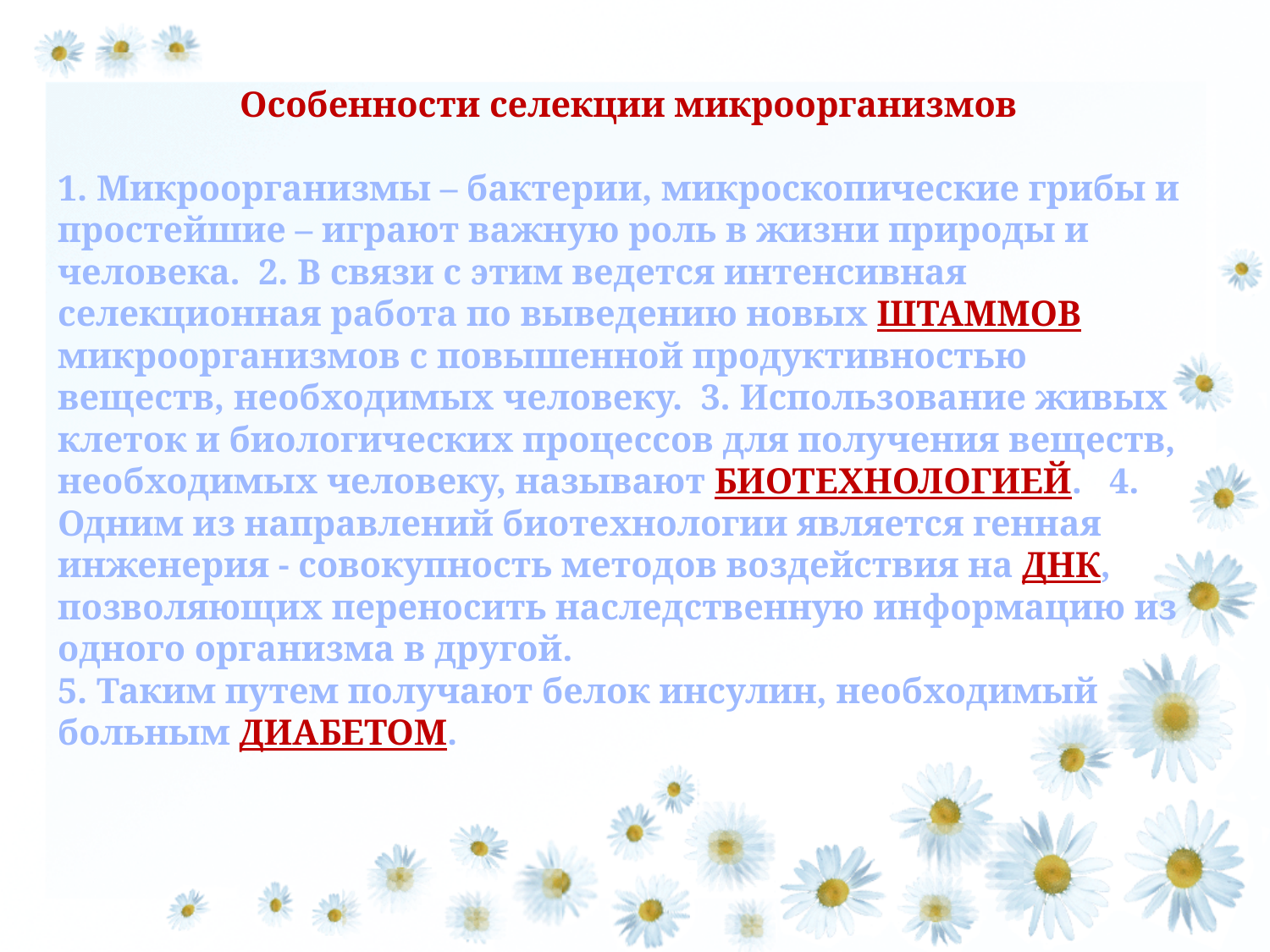

# Особенности селекции микроорганизмов 1. Микроорганизмы – бактерии, микроскопические грибы и простейшие – играют важную роль в жизни природы и человека.  2. В связи с этим ведется интенсивная селекционная работа по выведению новых ШТАММОВ микроорганизмов с повышенной продуктивностью веществ, необходимых человеку.  3. Использование живых клеток и биологических процессов для получения веществ, необходимых человеку, называют БИОТЕХНОЛОГИЕЙ.   4. Одним из направлений биотехнологии является генная инженерия - совокупность методов воздействия на ДНК, позволяющих переносить наследственную информацию из одного организма в другой. 5. Таким путем получают белок инсулин, необходимый больным ДИАБЕТОМ.